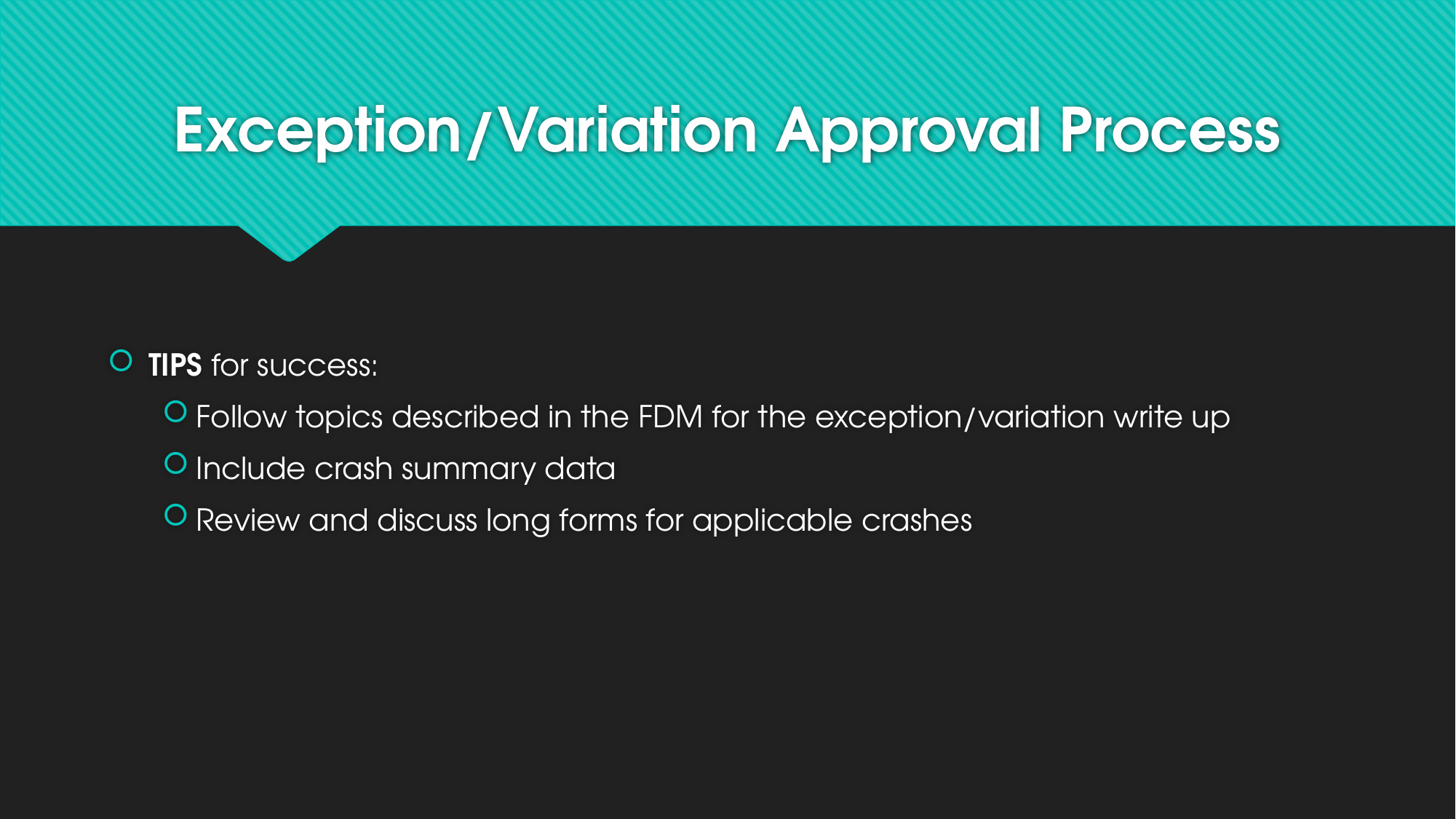

# Exception/Variation Approval Process
TIPS for success:
Follow topics described in the FDM for the exception/variation write up
Include crash summary data
Review and discuss long forms for applicable crashes